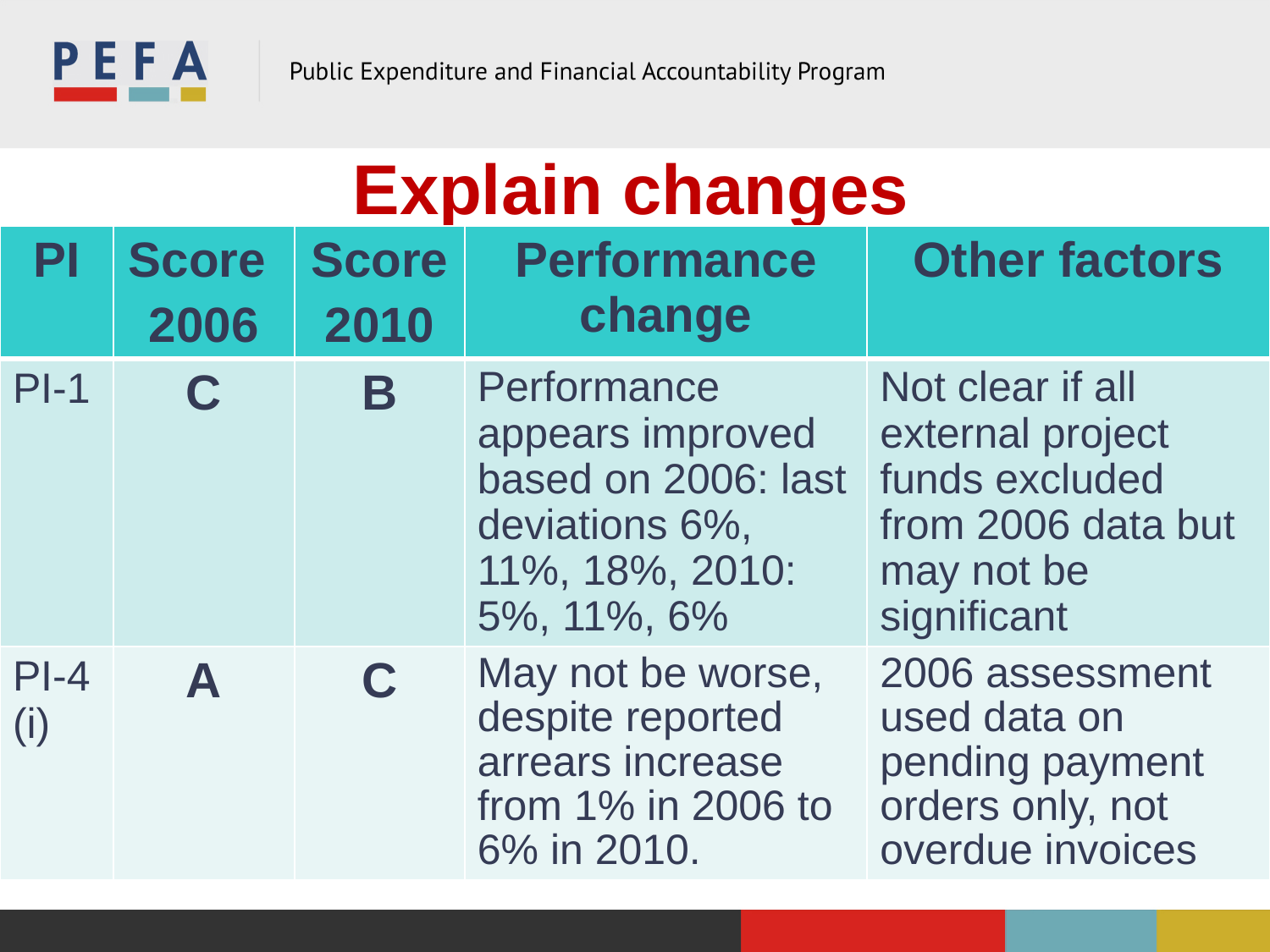

# Explain changes
| PI | Score 2006 | Score 2010 | Performance change | Other factors |
| --- | --- | --- | --- | --- |
| PI-1 | C | B | Performance appears improved based on 2006: last deviations 6%, 11%, 18%, 2010: 5%, 11%, 6% | Not clear if all external project funds excluded from 2006 data but may not be significant |
| PI-4 (i) | A | C | May not be worse, despite reported arrears increase from 1% in 2006 to 6% in 2010. | 2006 assessment used data on pending payment orders only, not overdue invoices |